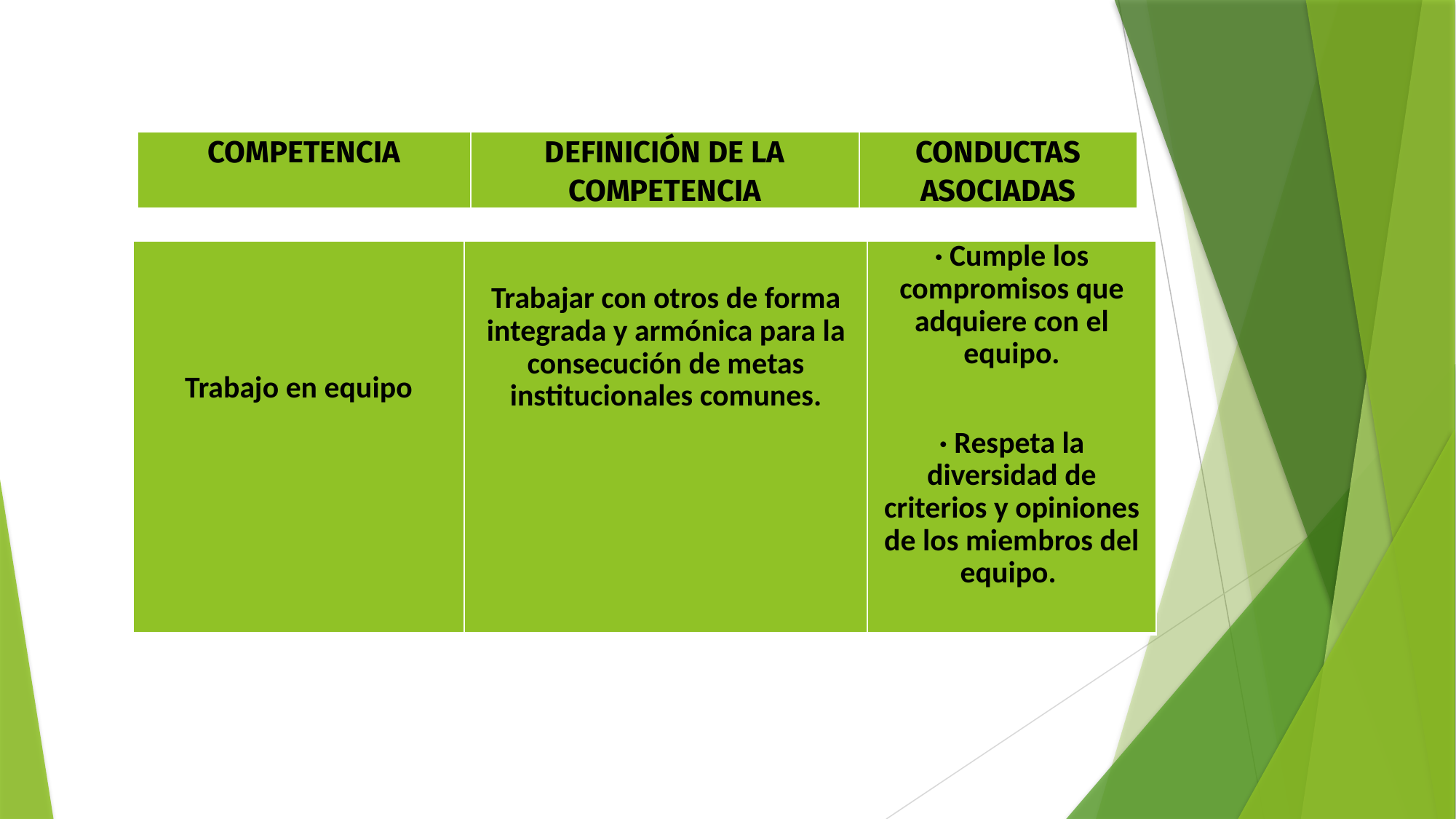

#
| COMPETENCIA | DEFINICIÓN DE LA COMPETENCIA | CONDUCTAS ASOCIADAS |
| --- | --- | --- |
| Trabajo en equipo | Trabajar con otros de forma integrada y armónica para la consecución de metas institucionales comunes. | · Cumple los compromisos que adquiere con el equipo. · Respeta la diversidad de criterios y opiniones de los miembros del equipo. |
| --- | --- | --- |